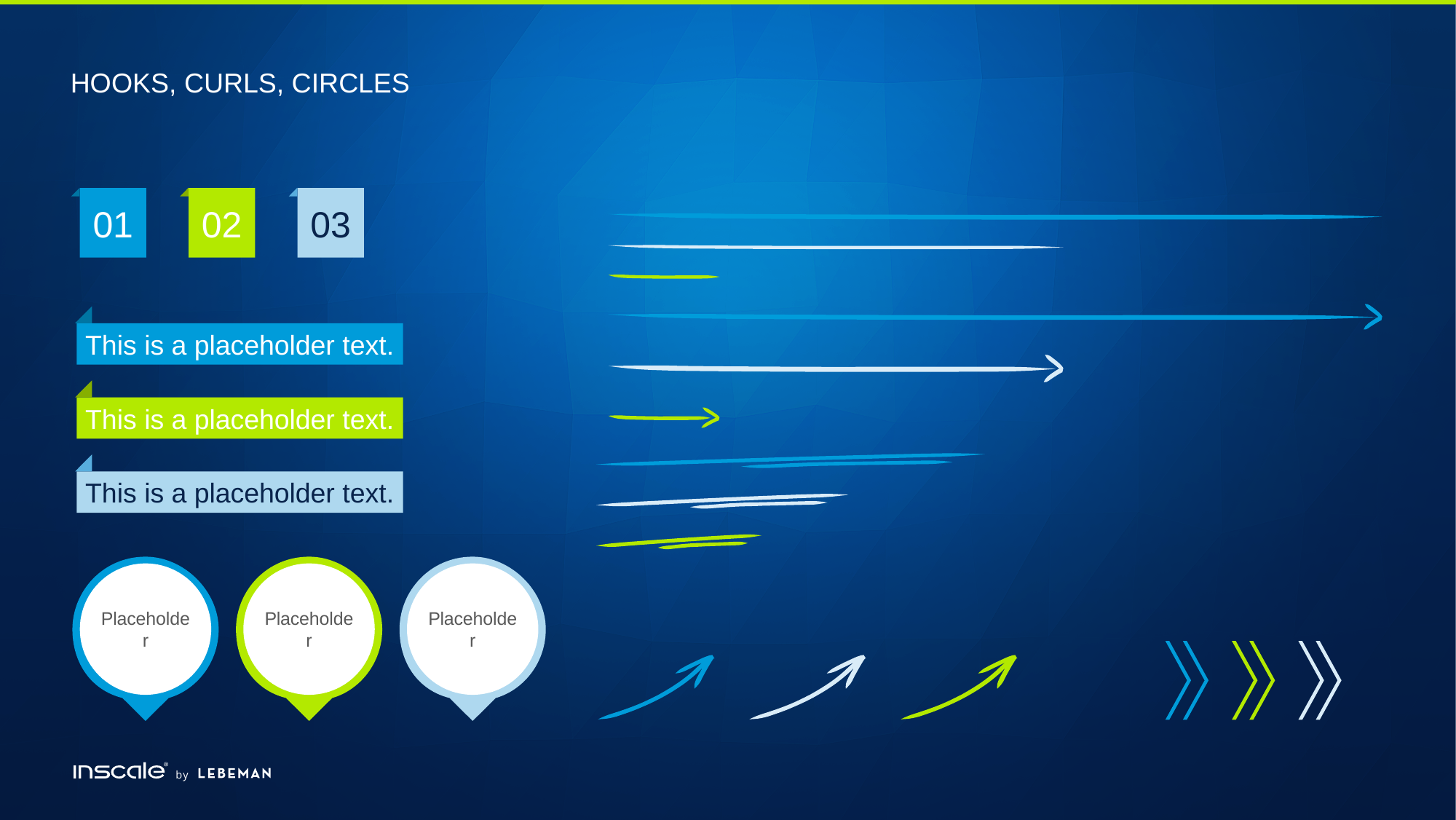

# Hooks, curls, circles

01

02

03

This is a placeholder text.

This is a placeholder text.

This is a placeholder text.

Placeholder

Placeholder

Placeholder